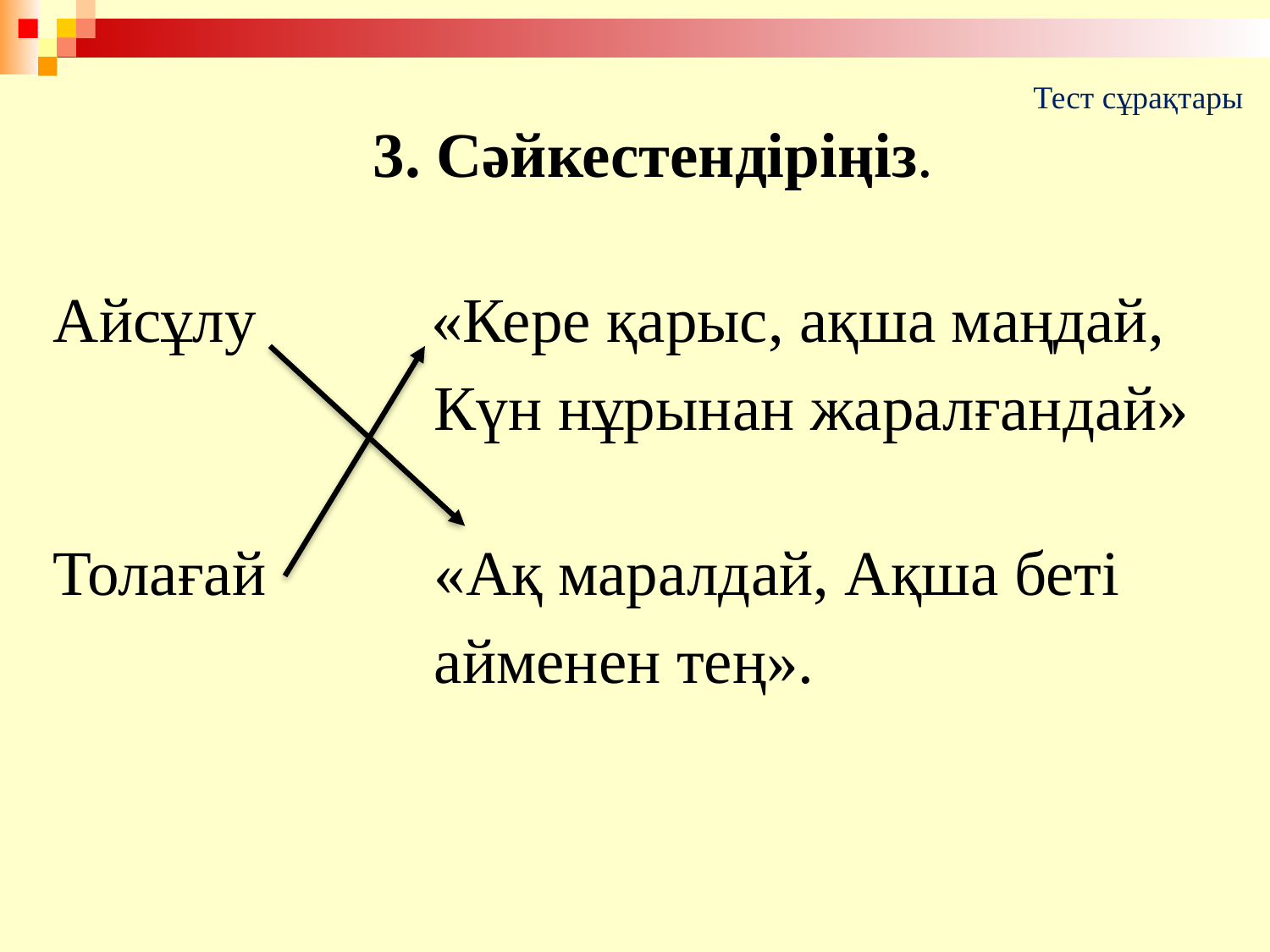

Тест сұрақтары
3. Сәйкестендіріңіз.

Айсұлу           «Кере қарыс, ақша маңдай, 				Күн нұрынан жаралғандай»

Толағай 		«Ақ маралдай, Ақша беті 				айменен тең».